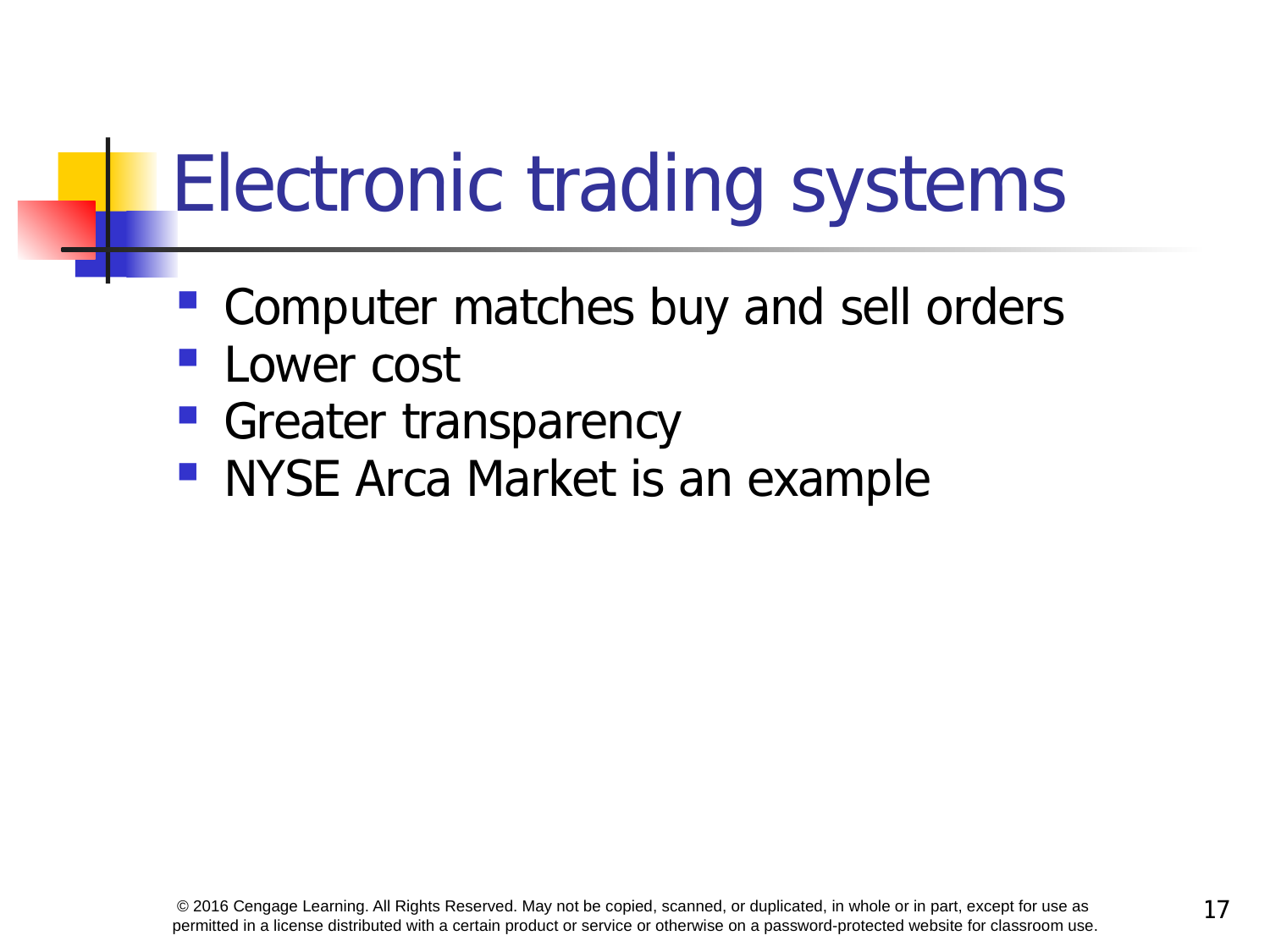

# Electronic trading systems
Computer matches buy and sell orders
Lower cost
Greater transparency
NYSE Arca Market is an example
17